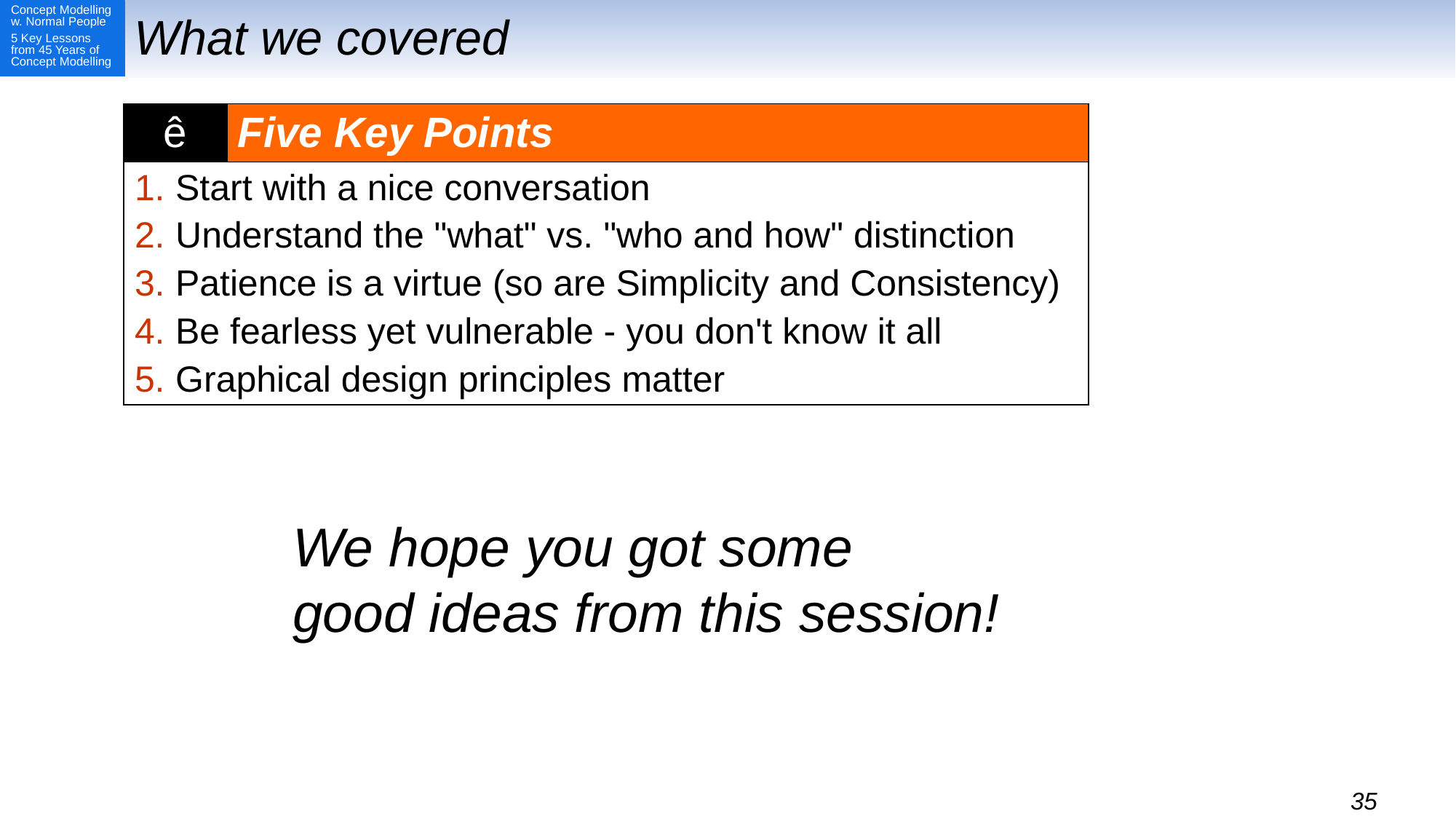

# What we covered
| ê | Five Key Points |
| --- | --- |
| Start with a nice conversation Understand the "what" vs. "who and how" distinction Patience is a virtue (so are Simplicity and Consistency) Be fearless yet vulnerable - you don't know it all Graphical design principles matter |  |
We hope you got some
good ideas from this session!